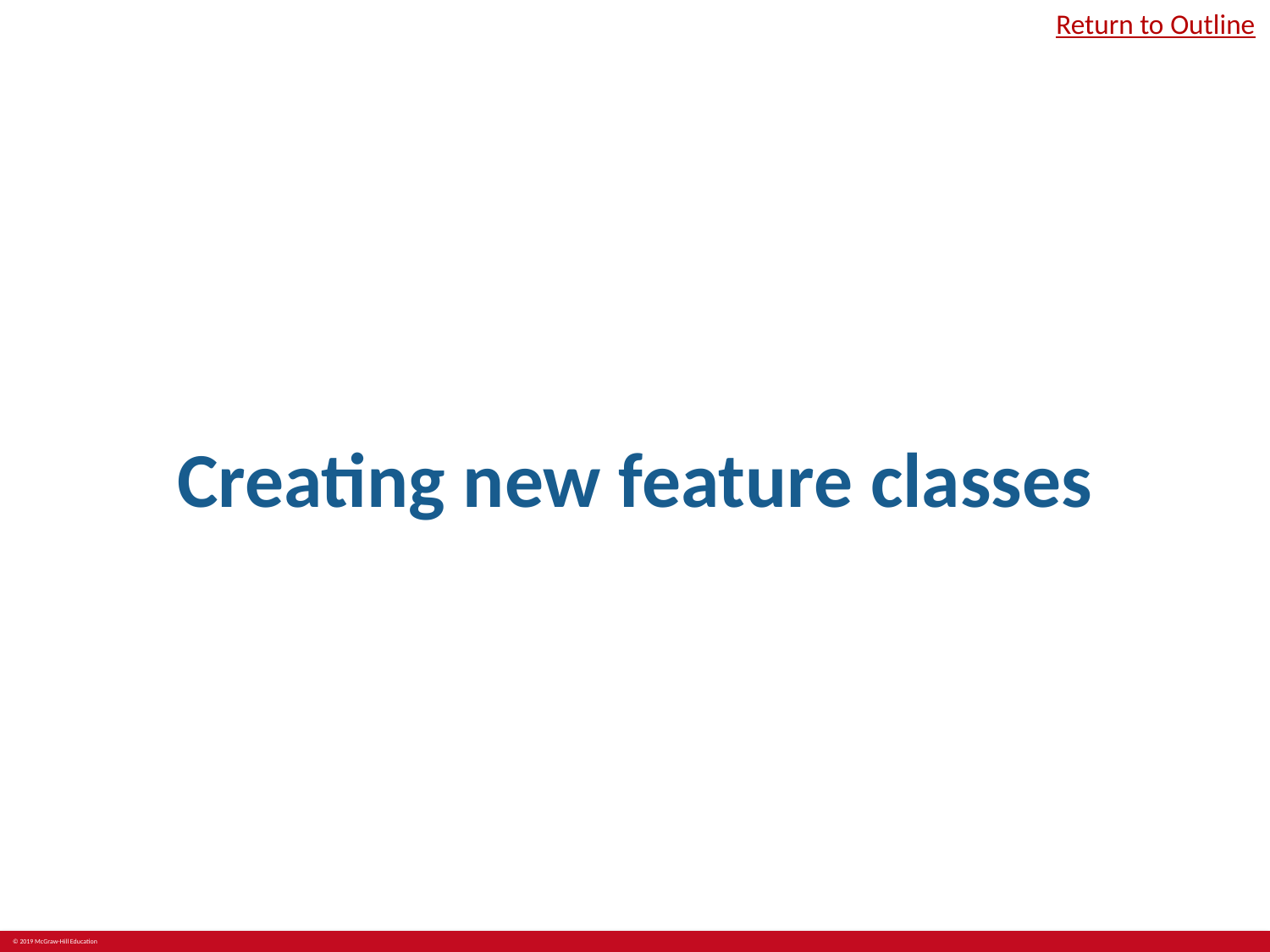

Return to Outline
# Creating new feature classes